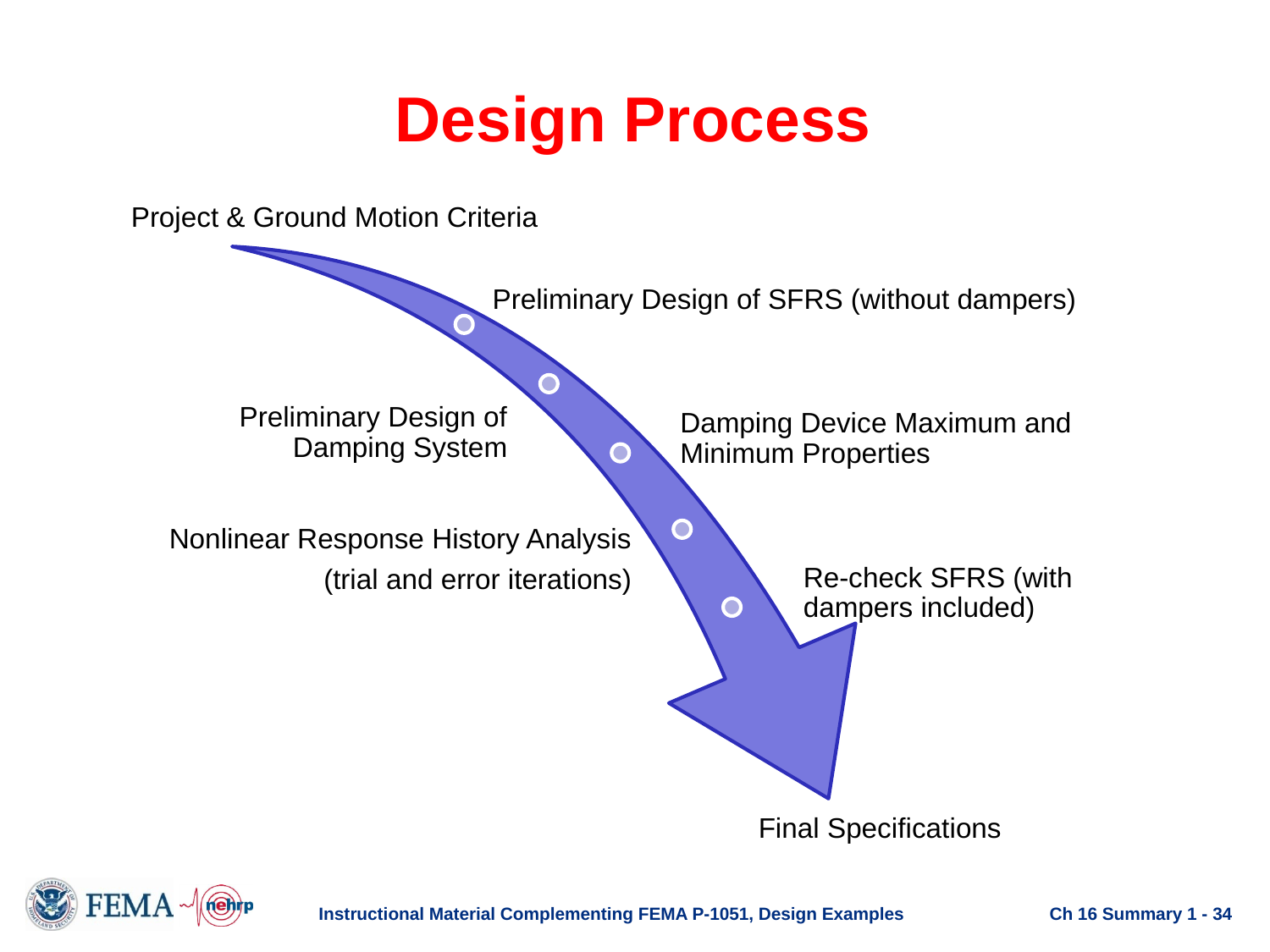

# Design Process
Project & Ground Motion Criteria
Preliminary Design of SFRS (without dampers)
Preliminary Design of Damping System
Damping Device Maximum and Minimum Properties
Nonlinear Response History Analysis
(trial and error iterations)
Re-check SFRS (with dampers included)
Final Specifications
Instructional Material Complementing FEMA P-1051, Design Examples
Ch 16 Summary 1 - 34